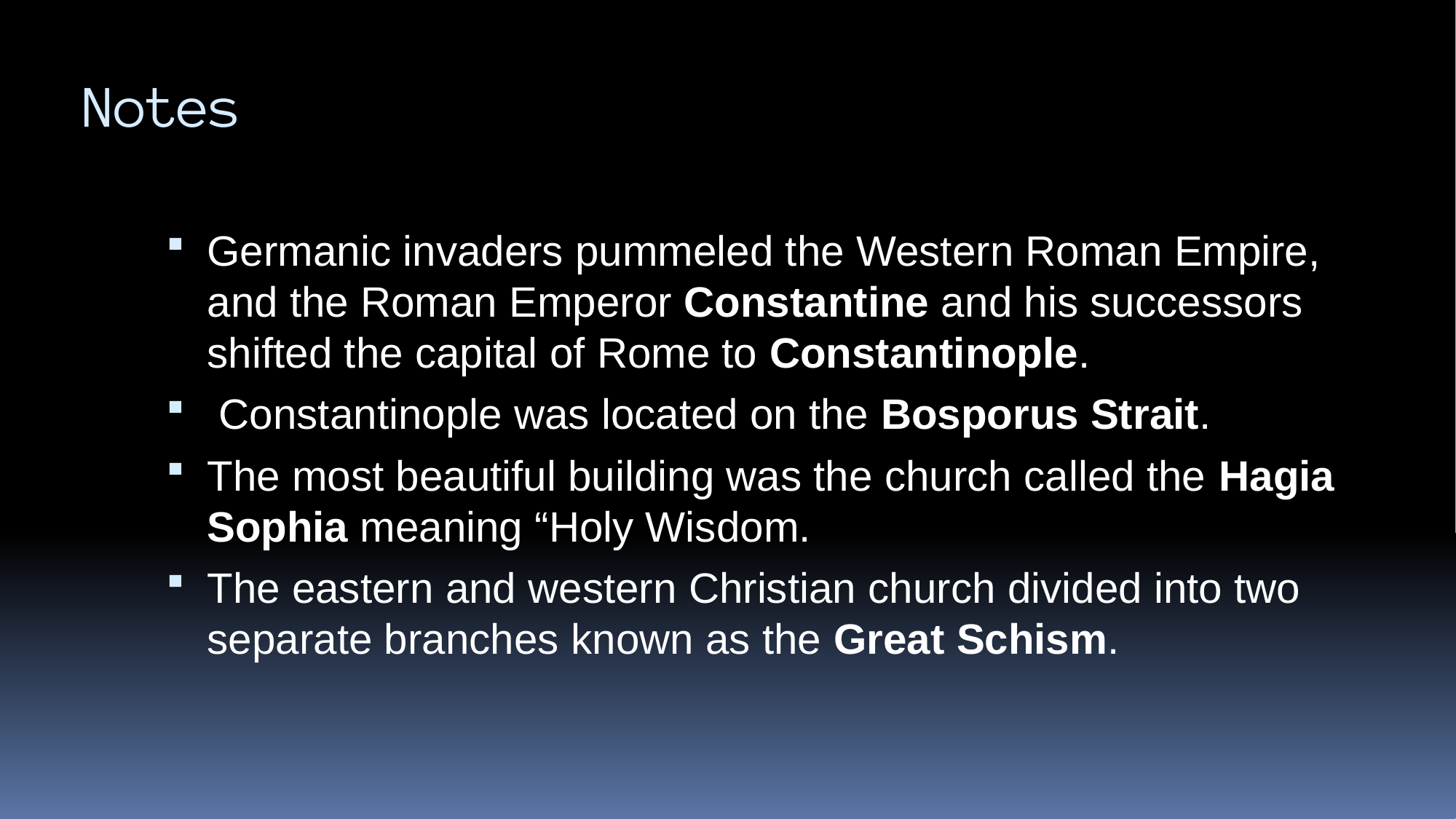

# Notes
Germanic invaders pummeled the Western Roman Empire, and the Roman Emperor Constantine and his successors shifted the capital of Rome to Constantinople.
 Constantinople was located on the Bosporus Strait.
The most beautiful building was the church called the Hagia Sophia meaning “Holy Wisdom.
The eastern and western Christian church divided into two separate branches known as the Great Schism.